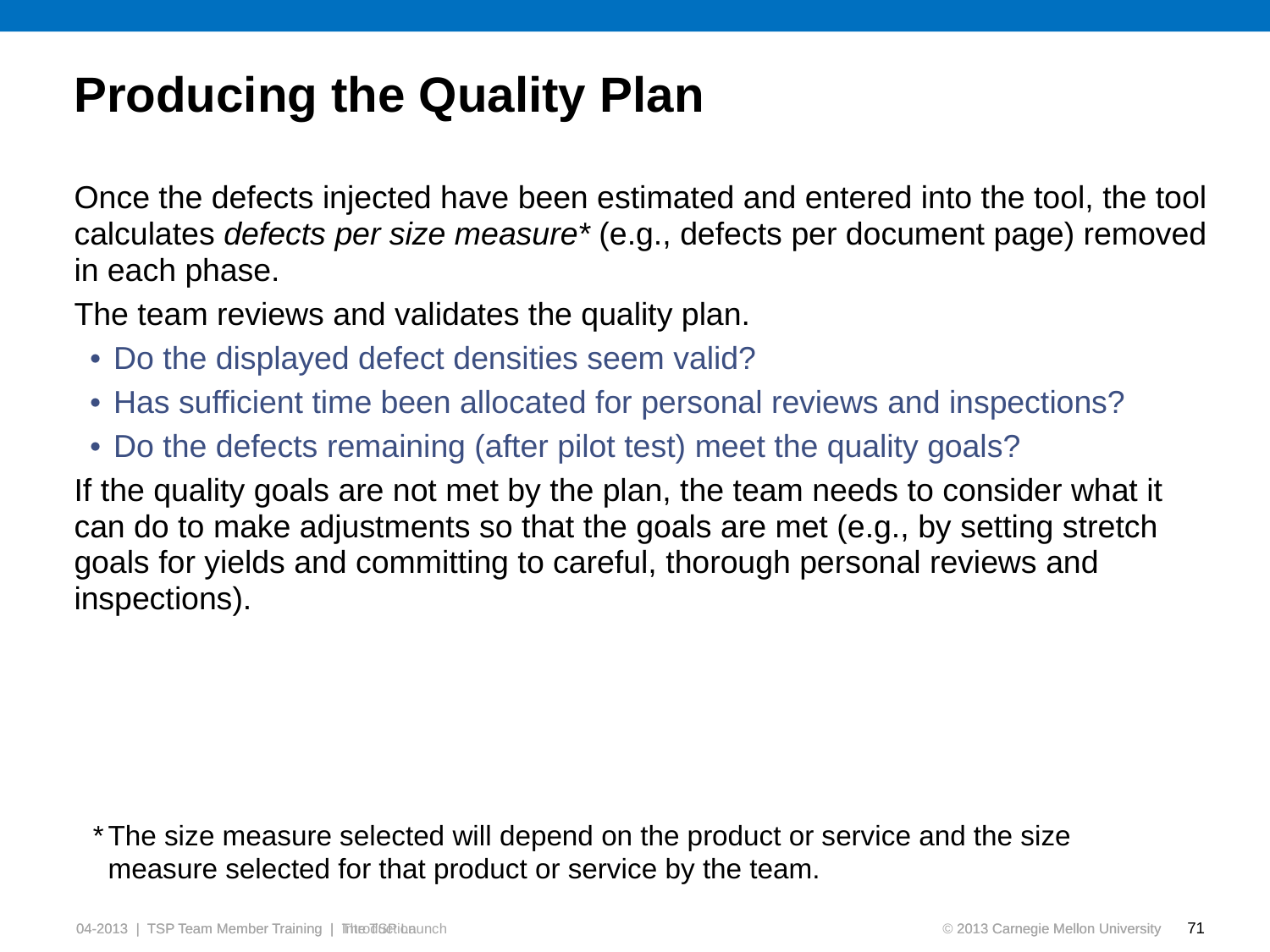

# Producing the Quality Plan
Once the defects injected have been estimated and entered into the tool, the tool calculates defects per size measure* (e.g., defects per document page) removed in each phase.
The team reviews and validates the quality plan.
Do the displayed defect densities seem valid?
Has sufficient time been allocated for personal reviews and inspections?
Do the defects remaining (after pilot test) meet the quality goals?
If the quality goals are not met by the plan, the team needs to consider what it can do to make adjustments so that the goals are met (e.g., by setting stretch goals for yields and committing to careful, thorough personal reviews and inspections).

*	The size measure selected will depend on the product or service and the size measure selected for that product or service by the team.